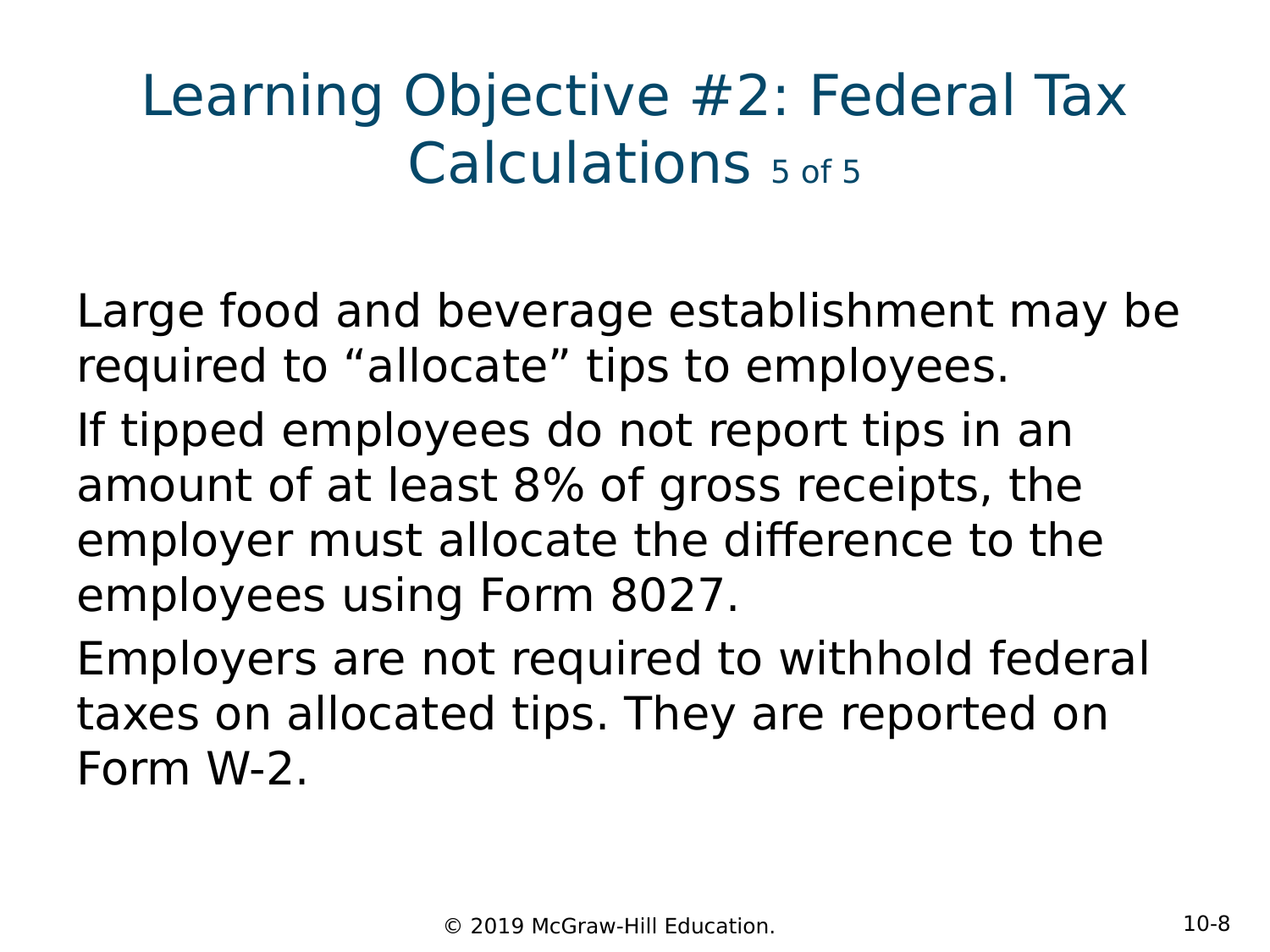

# Learning Objective #2: Federal Tax Calculations 5 of 5
Large food and beverage establishment may be required to “allocate” tips to employees.
If tipped employees do not report tips in an amount of at least 8% of gross receipts, the employer must allocate the difference to the employees using Form 8027.
Employers are not required to withhold federal taxes on allocated tips. They are reported on Form W-2.